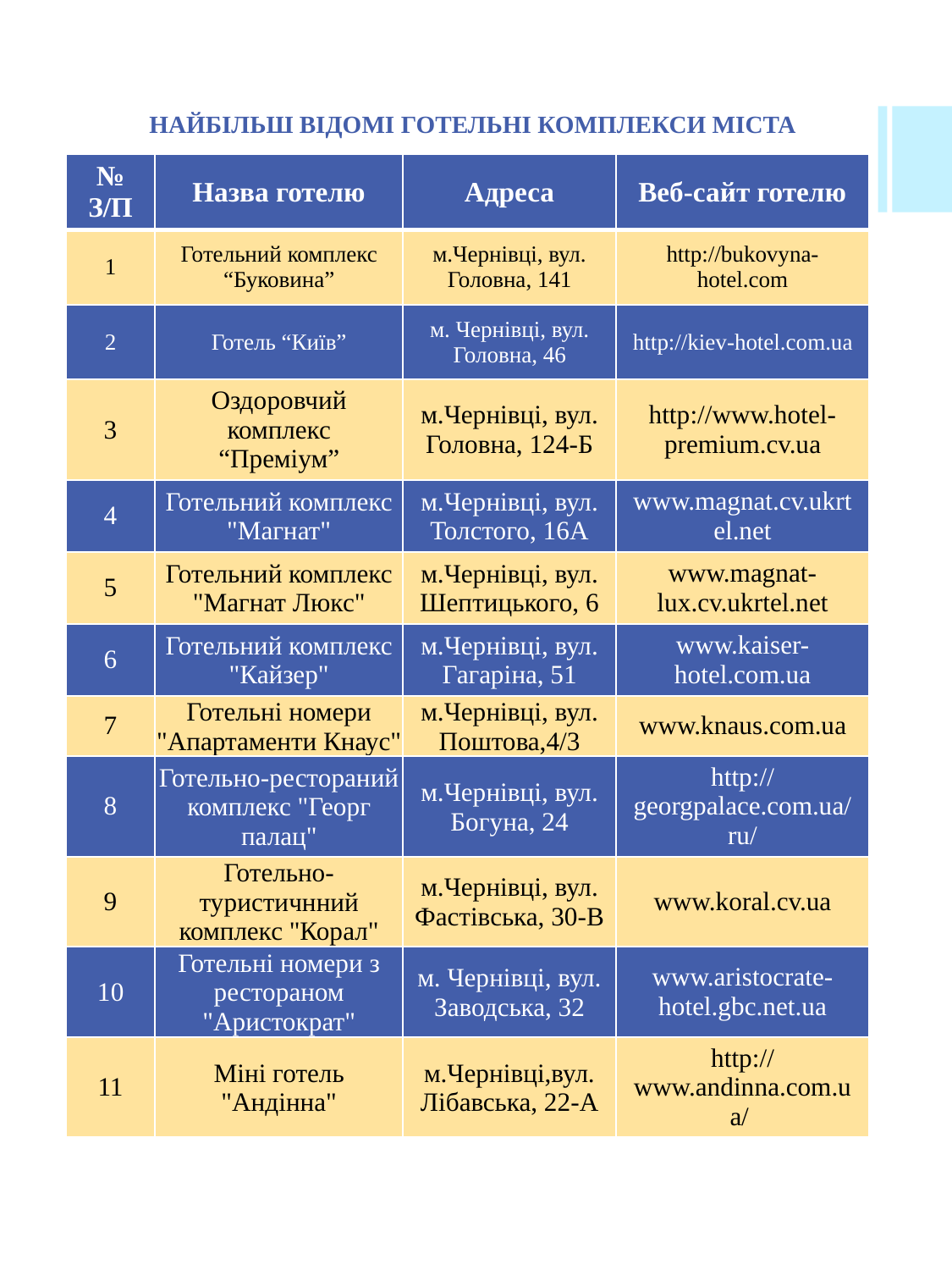

НАЙБІЛЬШ ВІДОМІ ГОТЕЛЬНІ КОМПЛЕКСИ МІСТА
| № З/П | Назва готелю | Адреса | Веб-сайт готелю |
| --- | --- | --- | --- |
| 1 | Готельний комплекс “Буковина” | м.Чернівці, вул. Головна, 141 | http://bukovyna-hotel.com |
| 2 | Готель “Київ” | м. Чернівці, вул. Головна, 46 | http://kiev-hotel.com.ua |
| 3 | Оздоровчий комплекс “Преміум” | м.Чернівці, вул. Головна, 124-Б | http://www.hotel-premium.cv.ua |
| 4 | Готельний комплекс "Магнат" | м.Чернівці, вул. Толстого, 16А | www.magnat.cv.ukrtel.net |
| 5 | Готельний комплекс "Магнат Люкс" | м.Чернівці, вул. Шептицького, 6 | www.magnat-lux.cv.ukrtel.net |
| 6 | Готельний комплекс "Кайзер" | м.Чернівці, вул. Гагаріна, 51 | www.kaiser-hotel.com.ua |
| 7 | Готельні номери "Апартаменти Кнаус" | м.Чернівці, вул. Поштова,4/3 | www.knaus.com.ua |
| 8 | Готельно-рестораний комплекс "Георг палац" | м.Чернівці, вул. Богуна, 24 | http://georgpalace.com.ua/ru/ |
| 9 | Готельно-туристичнний комплекс "Корал" | м.Чернівці, вул. Фастівська, 30-В | www.koral.cv.ua |
| 10 | Готельні номери з рестораном "Аристократ" | м. Чернівці, вул. Заводська, 32 | www.aristocrate-hotel.gbc.net.ua |
| 11 | Міні готель "Андінна" | м.Чернівці,вул. Лібавська, 22-А | http://www.andinna.com.ua/ |
# ТОРГІВЛЯ ТА СФЕРА ПОСЛУГ